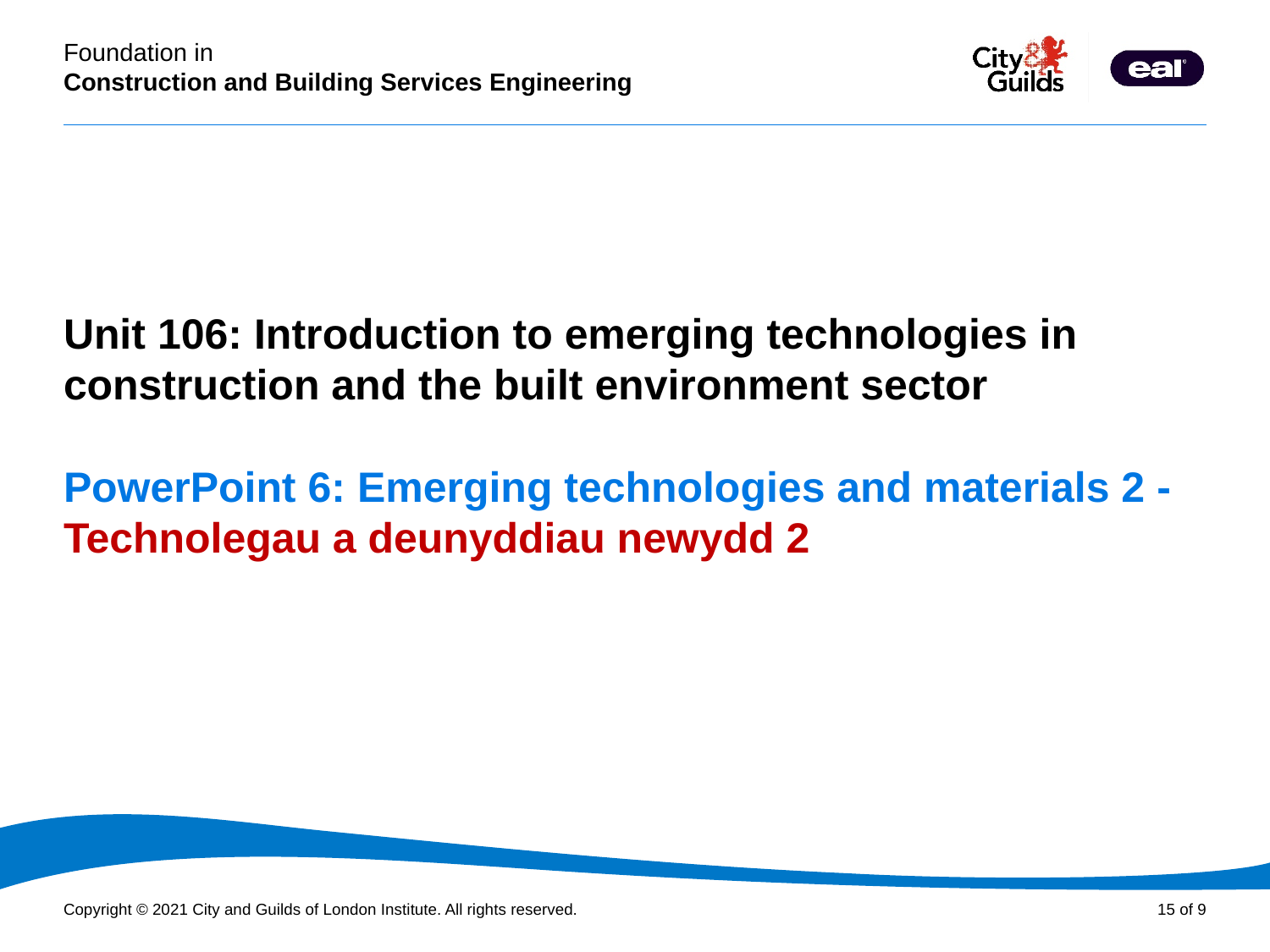

PowerPoint presentation
Unit 106: Introduction to emerging technologies in construction and the built environment sector
# PowerPoint 6: Emerging technologies and materials 2 - Technolegau a deunyddiau newydd 2